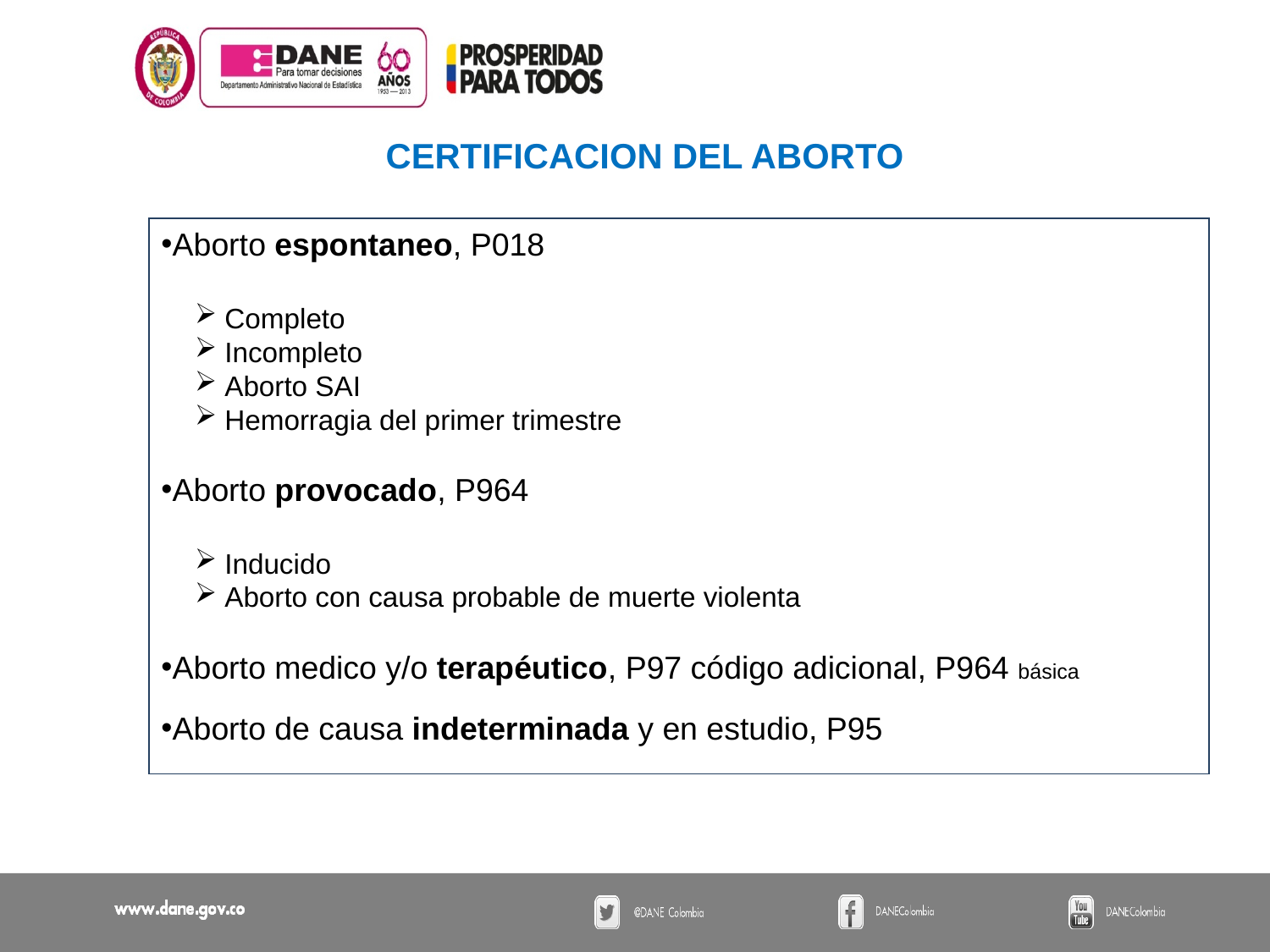

CERTIFICACION DEL ABORTO
Aborto espontaneo, P018

Completo
Incompleto
Aborto SAI
Hemorragia del primer trimestre

Aborto provocado, P964

Inducido
Aborto con causa probable de muerte violenta

Aborto medico y/o terapéutico, P97 código adicional, P964 básica

Aborto de causa indeterminada y en estudio, P95